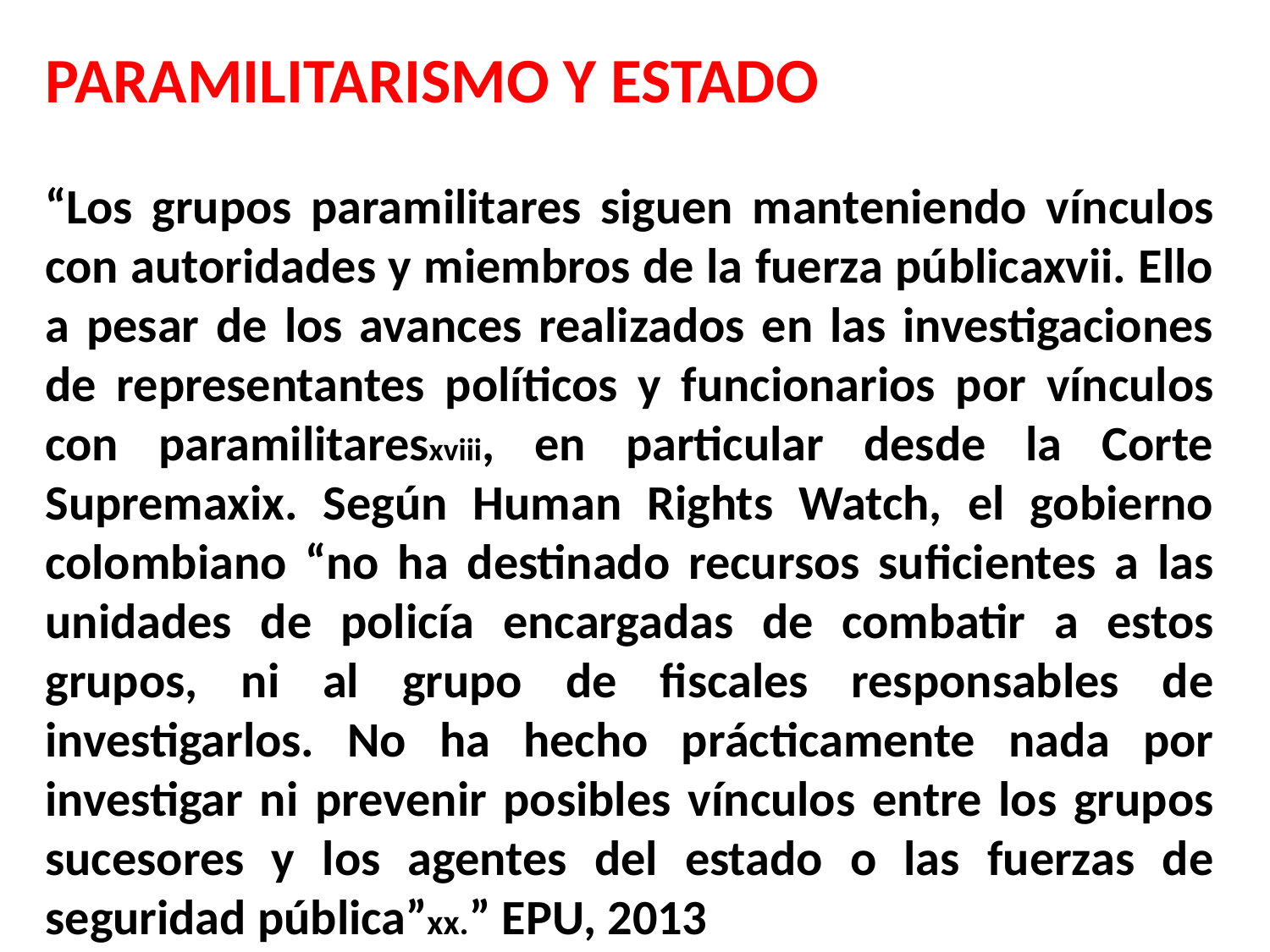

PARAMILITARISMO Y ESTADO

“Los grupos paramilitares siguen manteniendo vínculos con autoridades y miembros de la fuerza públicaxvii. Ello a pesar de los avances realizados en las investigaciones de representantes políticos y funcionarios por vínculos con paramilitaresxviii, en particular desde la Corte Supremaxix. Según Human Rights Watch, el gobierno colombiano “no ha destinado recursos suficientes a las unidades de policía encargadas de combatir a estos grupos, ni al grupo de fiscales responsables de investigarlos. No ha hecho prácticamente nada por investigar ni prevenir posibles vínculos entre los grupos sucesores y los agentes del estado o las fuerzas de seguridad pública”xx.” EPU, 2013